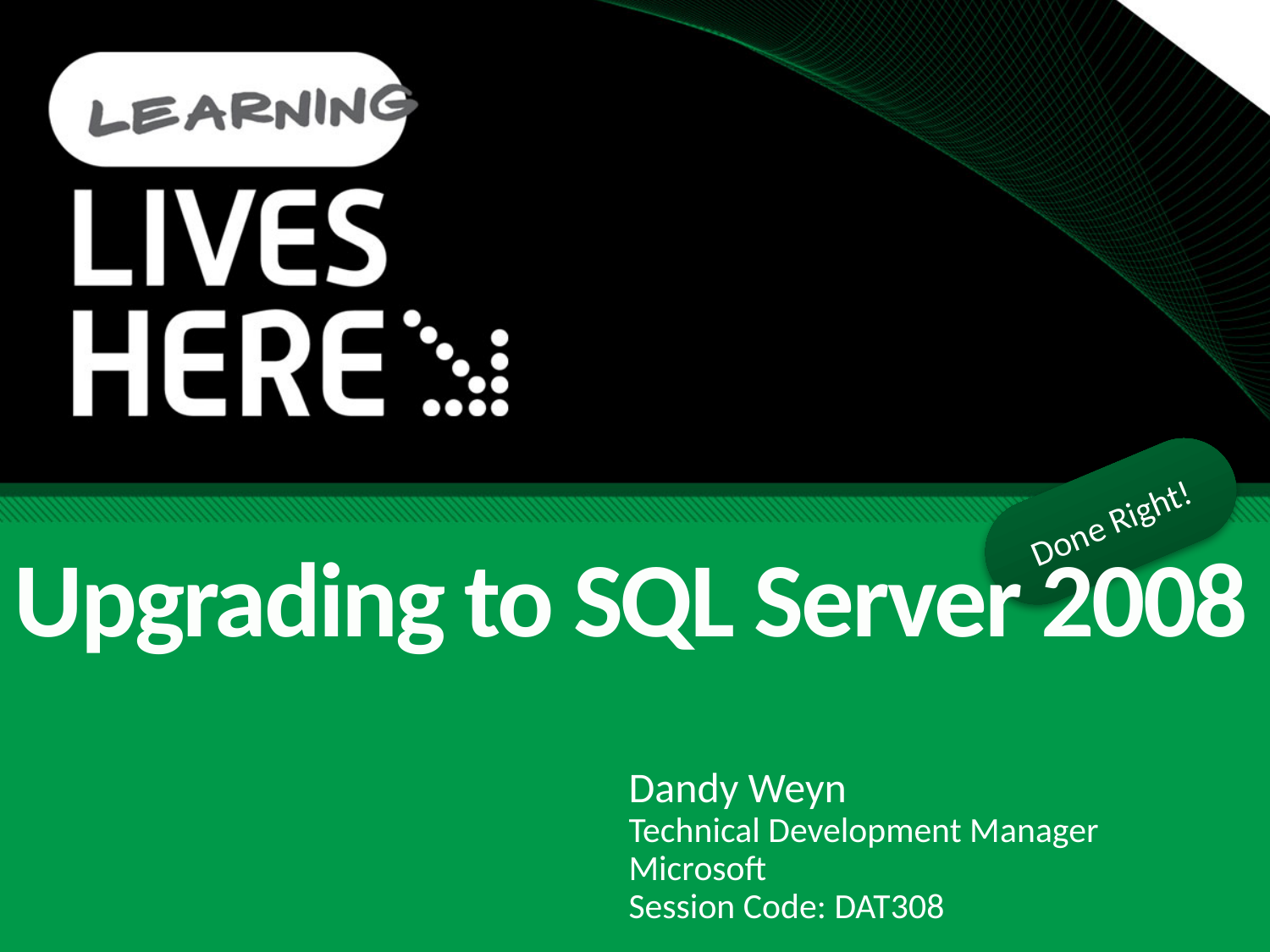

Done Right!
# Upgrading to SQL Server 2008
Dandy Weyn
Technical Development Manager
Microsoft
Session Code: DAT308